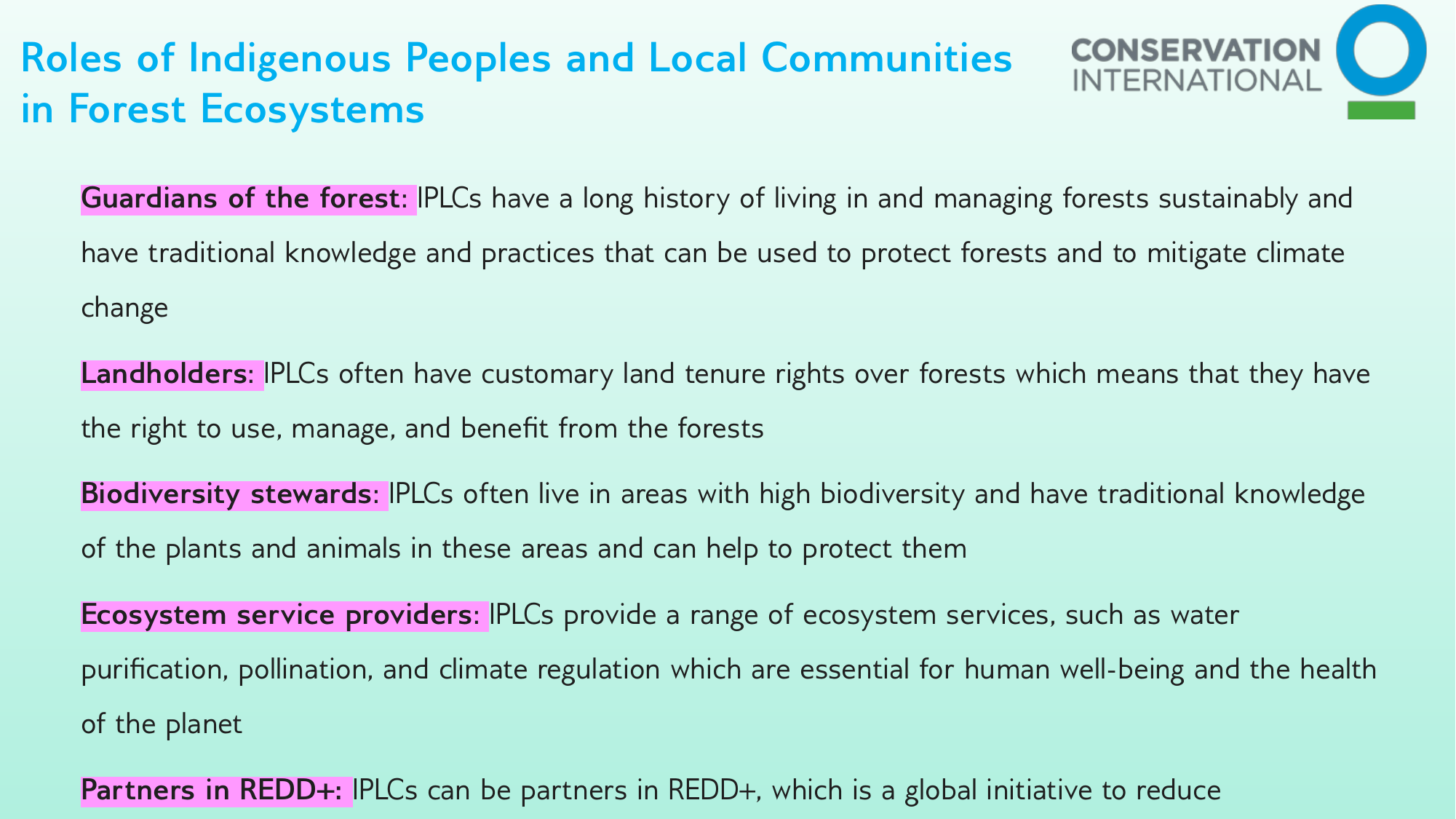

Roles of Indigenous Peoples and Local Communities in Forest Ecosystems
Guardians of the forest: IPLCs have a long history of living in and managing forests sustainably and have traditional knowledge and practices that can be used to protect forests and to mitigate climate change
Landholders: IPLCs often have customary land tenure rights over forests which means that they have the right to use, manage, and benefit from the forests
Biodiversity stewards: IPLCs often live in areas with high biodiversity and have traditional knowledge of the plants and animals in these areas and can help to protect them
Ecosystem service providers: IPLCs provide a range of ecosystem services, such as water purification, pollination, and climate regulation which are essential for human well-being and the health of the planet
Partners in REDD+: IPLCs can be partners in REDD+, which is a global initiative to reduce deforestation and forest degradation. They can provide their traditional knowledge and practices, as well as their land tenure rights, to help to conserve forests and mitigate climate change